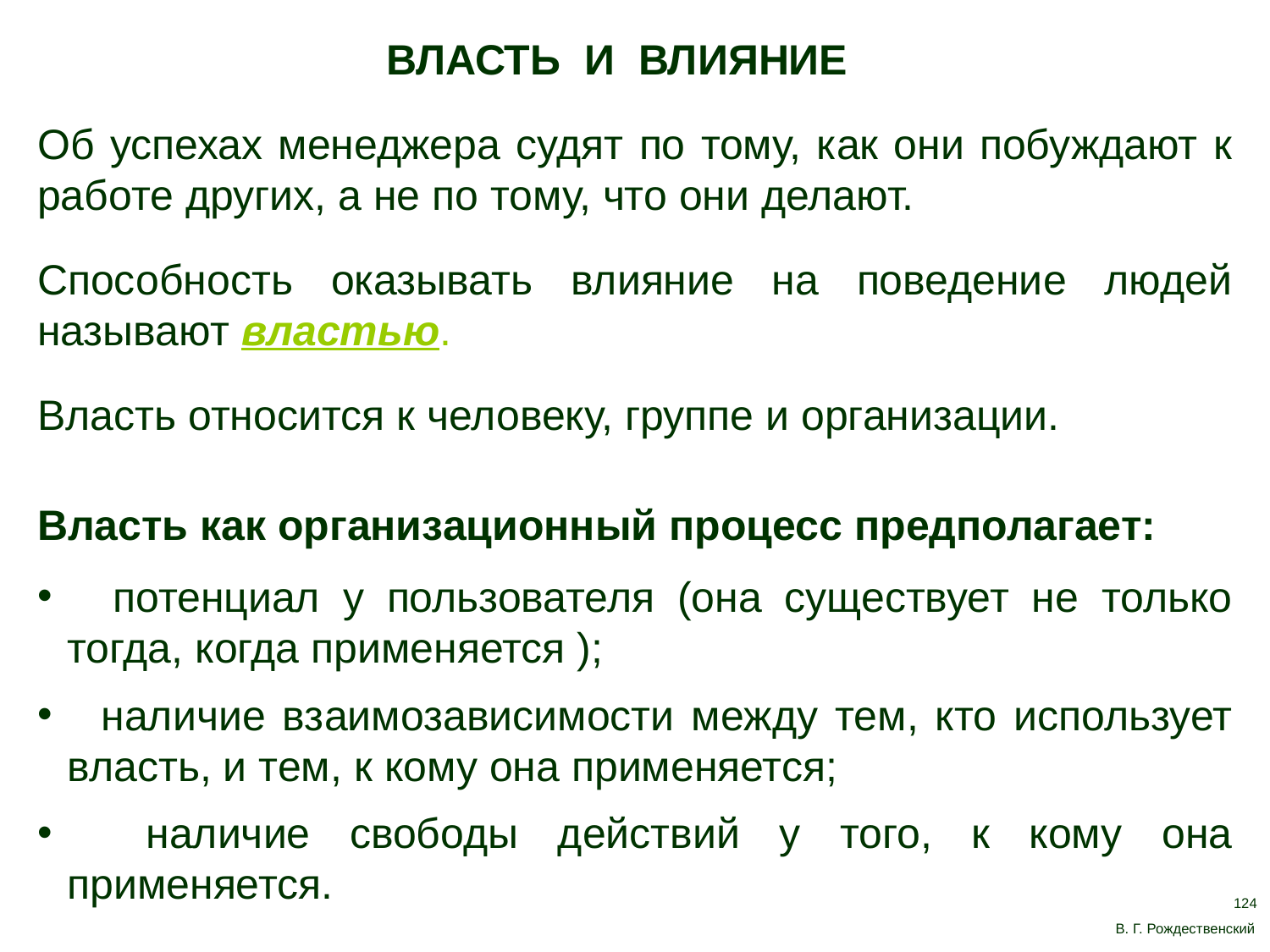

ВЛАСТЬ  И  ВЛИЯНИЕ

Об успехах менеджера судят по тому, как они побуждают к работе других, а не по тому, что они делают.

Способность оказывать влияние на поведение людей называют властью.

Власть относится к человеку, группе и организации.

Власть как организационный процесс предполагает:

  потенциал у пользователя (она существует не только тогда, когда применяется );

  наличие взаимозависимости между тем, кто использует власть, и тем, к кому она применяется;

  наличие свободы действий у того, к кому она применяется.
124
В. Г. Рождественский